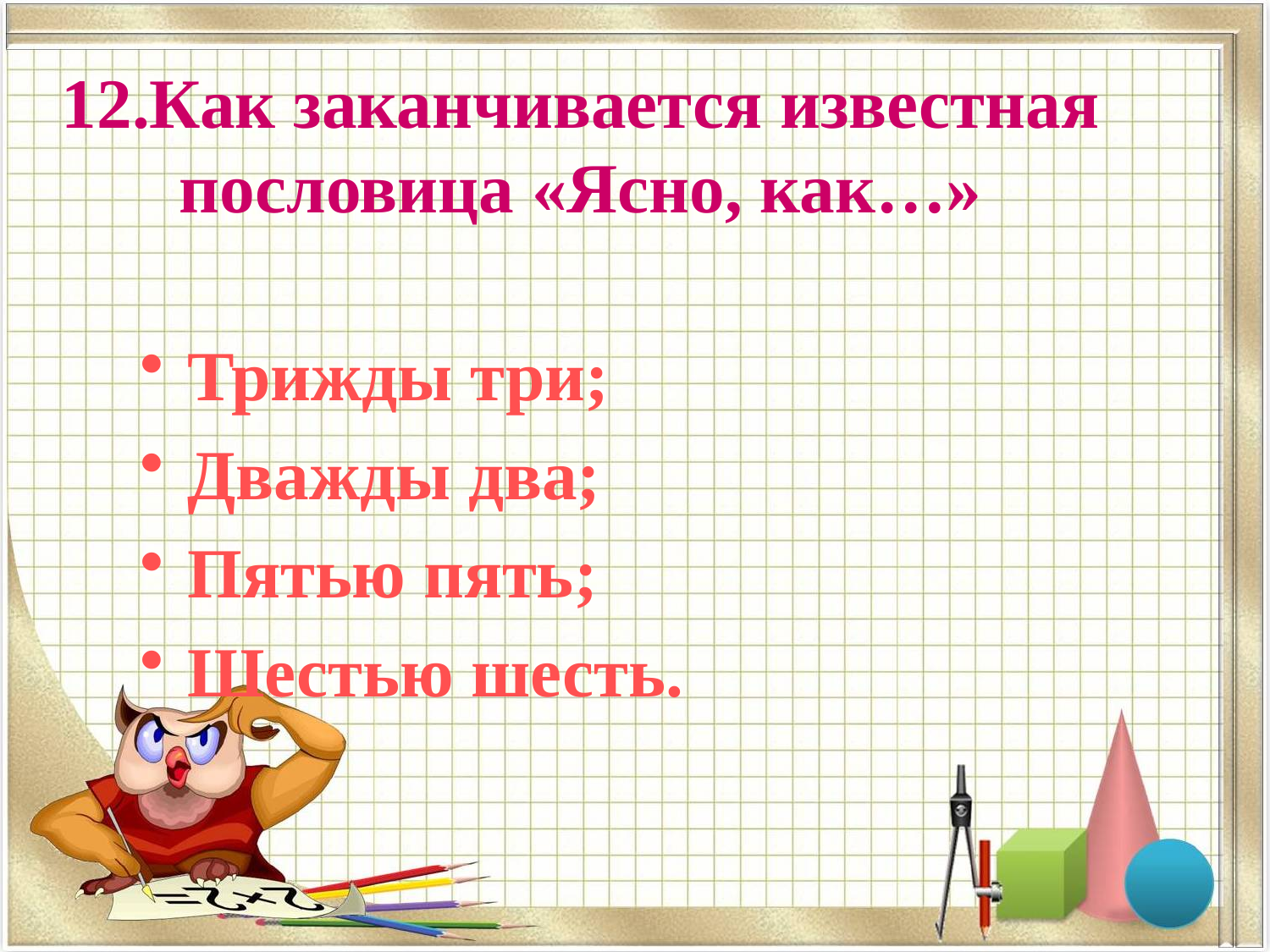

12.Как заканчивается известная пословица «Ясно, как…»
Трижды три;
Дважды два;
Пятью пять;
Шестью шесть.